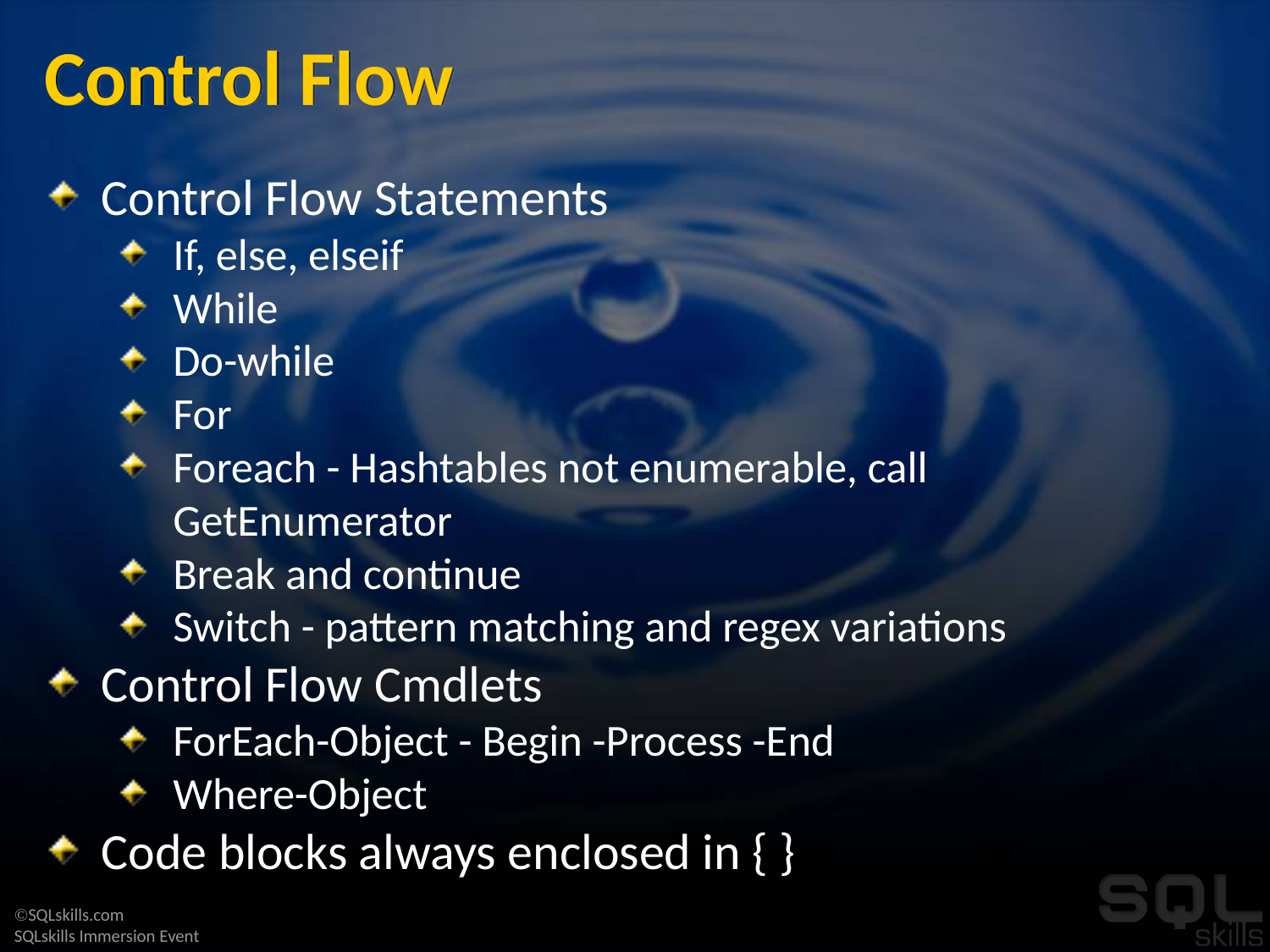

# Control Flow
Control Flow Statements
If, else, elseif
While
Do-while
For
Foreach - Hashtables not enumerable, call GetEnumerator
Break and continue
Switch - pattern matching and regex variations
Control Flow Cmdlets
ForEach-Object - Begin -Process -End
Where-Object
Code blocks always enclosed in { }